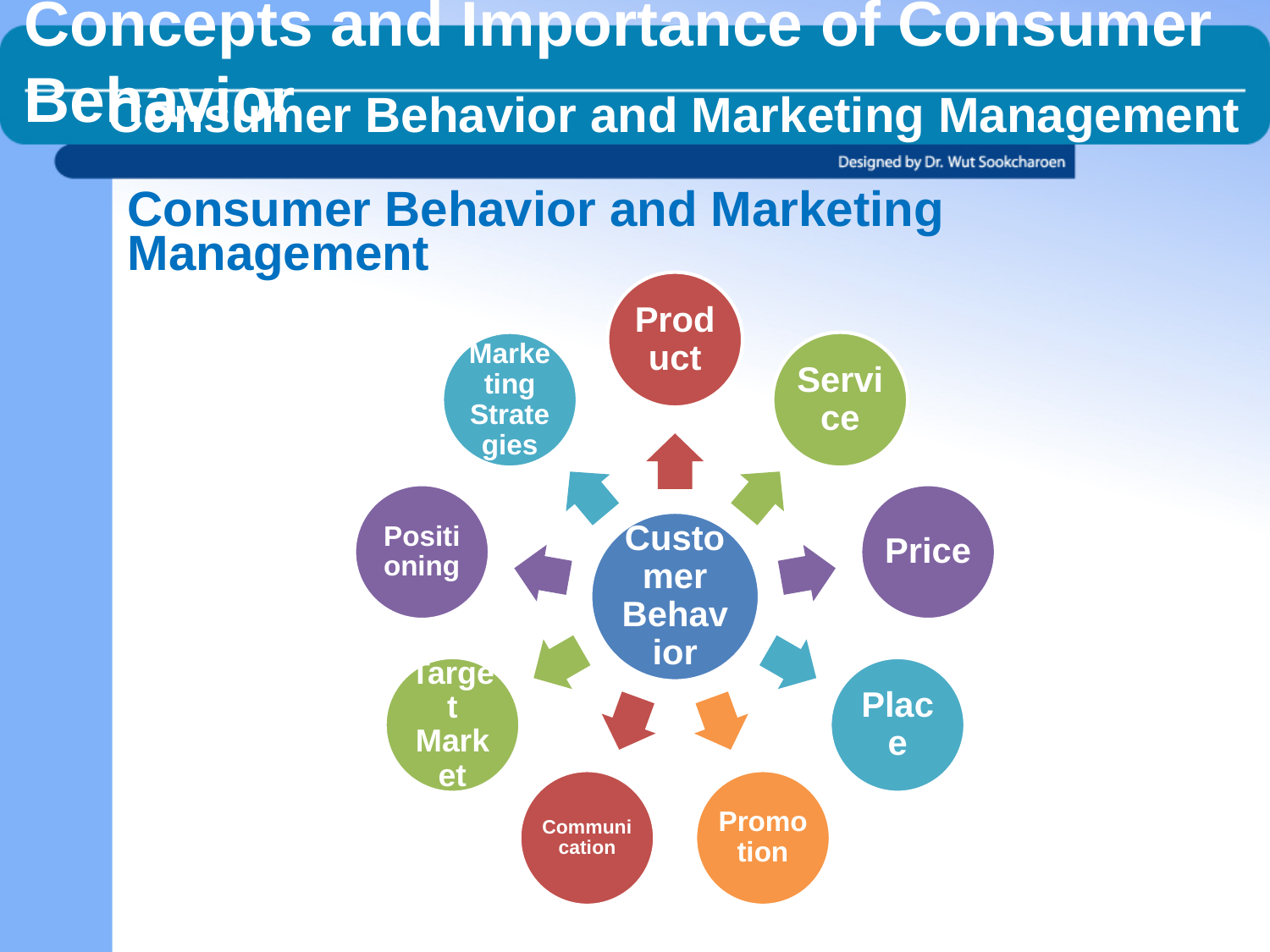

Concepts and Importance of Consumer Behavior
Consumer Behavior and Marketing Management
Consumer Behavior and Marketing Management
Customer Behavior

Product

Service

Price

Place

Promotion

Communication

Target Market

Positioning

Marketing Strategies